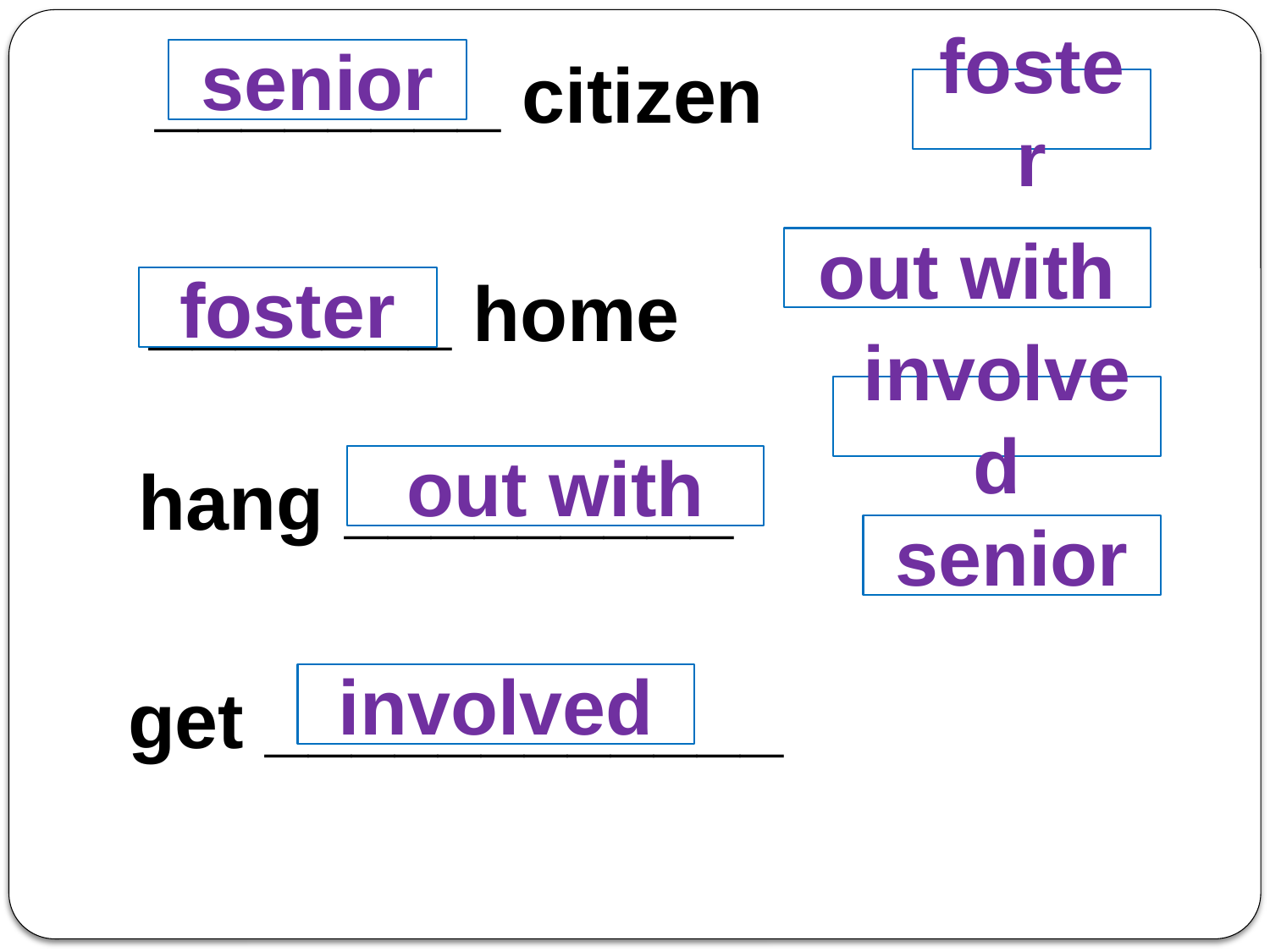

________ citizen
senior
foster
out with
_______ home
foster
involved
hang _________
out with
senior
get ____________
involved